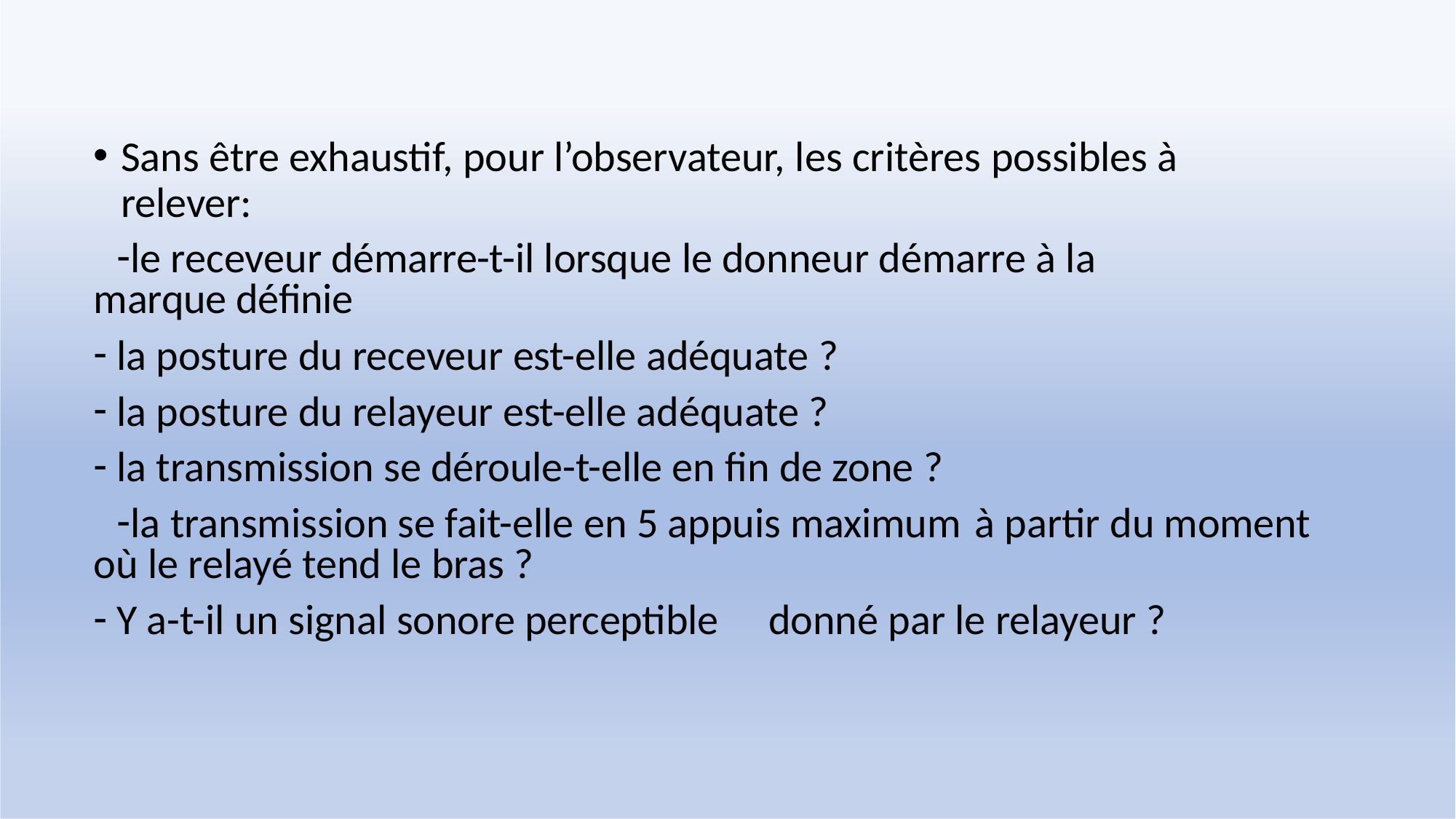

Sans être exhaustif, pour l’observateur, les critères possibles à
relever:
le receveur démarre-t-il lorsque le donneur démarre à la marque définie
la posture du receveur est-elle adéquate ?
la posture du relayeur est-elle adéquate ?
la transmission se déroule-t-elle en fin de zone ?
la transmission se fait-elle en 5 appuis maximum	à partir du moment où le relayé tend le bras ?
Y a-t-il un signal sonore perceptible	donné par le relayeur ?